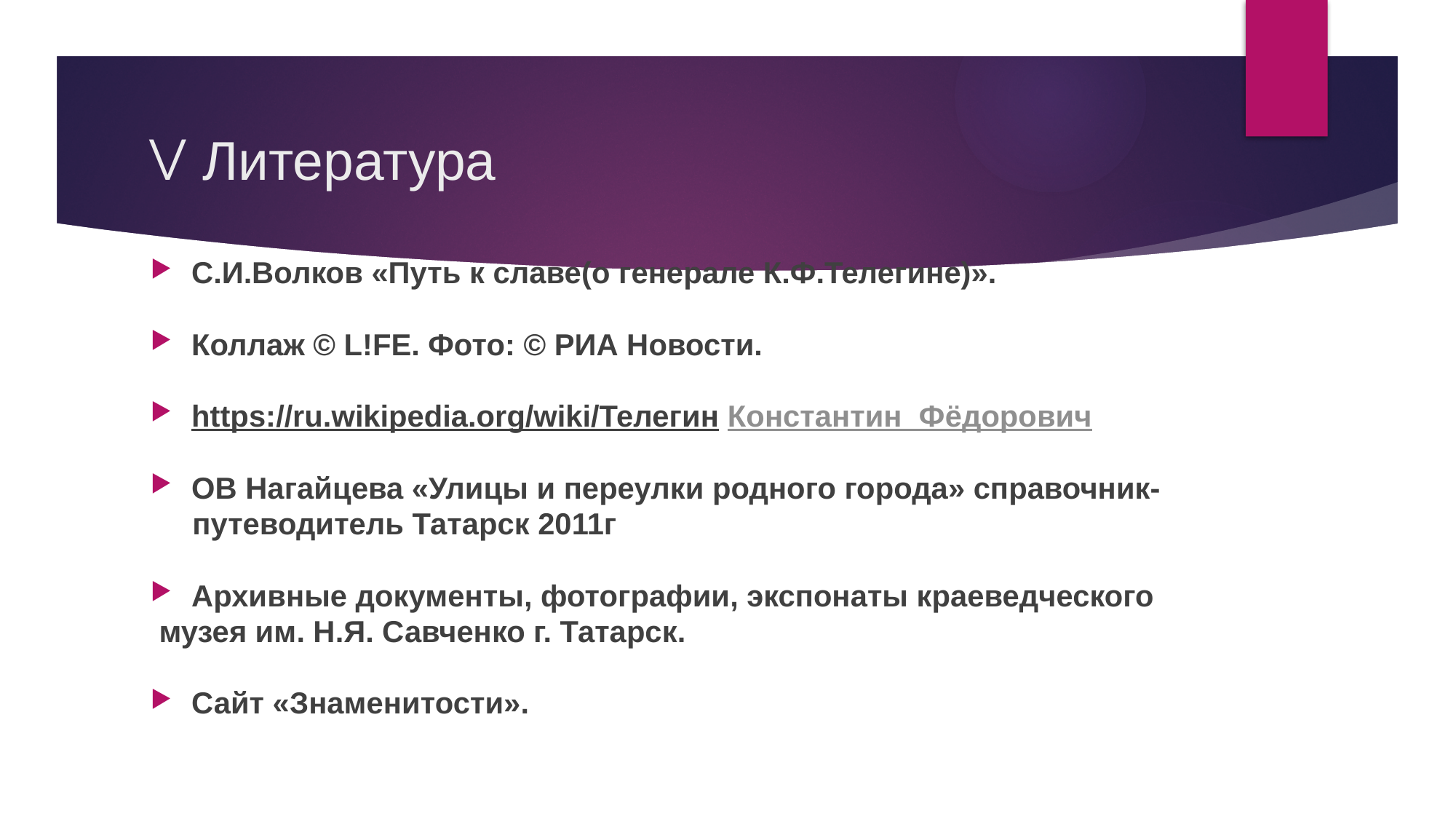

# V Литература
С.И.Волков «Путь к славе(о генерале К.Ф.Телегине)».

Коллаж © L!FE. Фото: © РИА Новости.

https://ru.wikipedia.org/wiki/Телегин Константин_Фёдорович

ОВ Нагайцева «Улицы и переулки родного города» справочник-
     путеводитель Татарск 2011г

Архивные документы, фотографии, экспонаты краеведческого
 музея им. Н.Я. Савченко г. Татарск.

Сайт «Знаменитости».